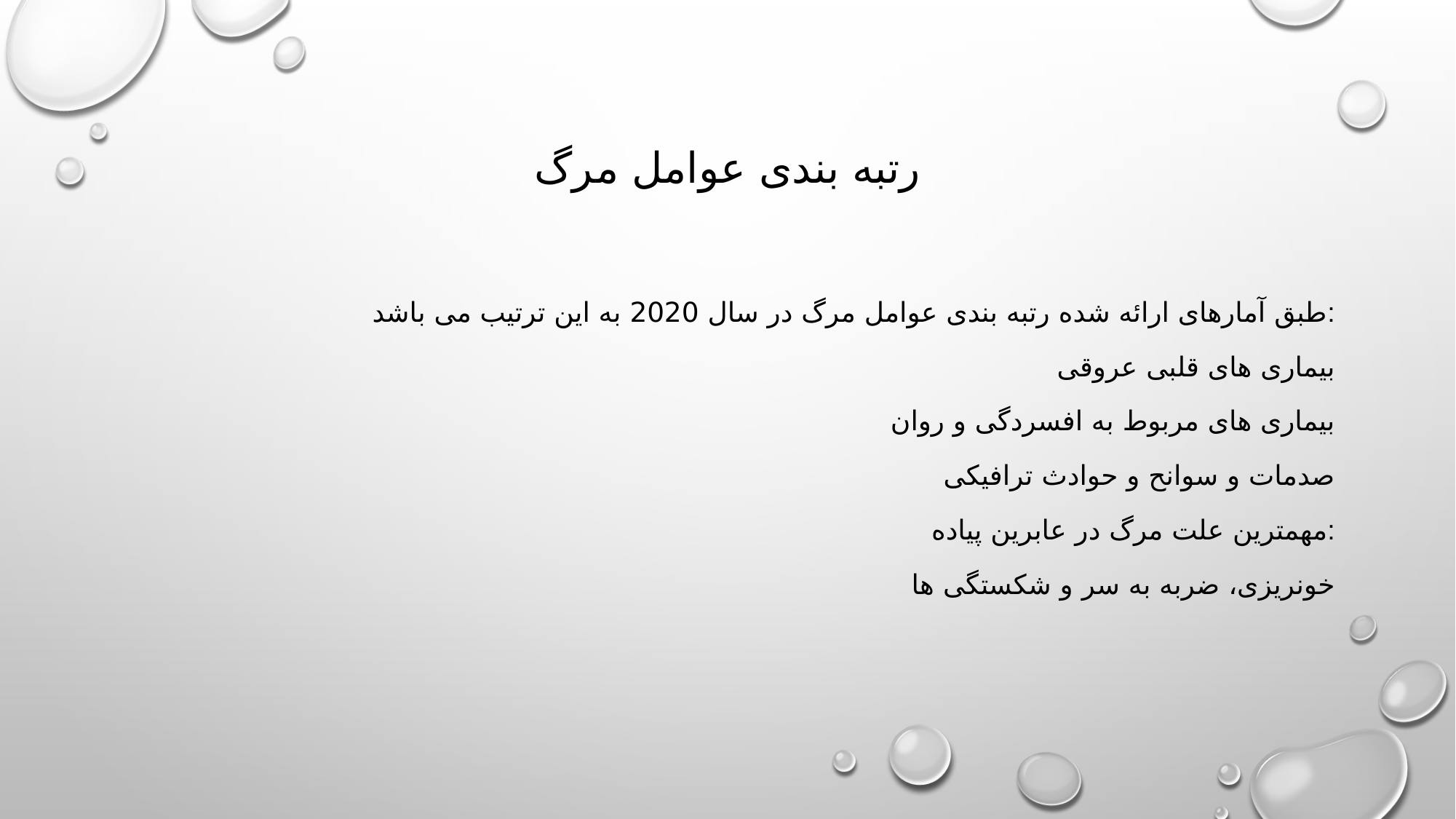

# رتبه بندی عوامل مرگ
طبق آمارهای ارائه شده رتبه بندی عوامل مرگ در سال 2020 به این ترتیب می باشد:
بیماری های قلبی عروقی
بیماری های مربوط به افسردگی و روان
صدمات و سوانح و حوادث ترافیکی
مهمترین علت مرگ در عابرین پیاده:
خونریزی، ضربه به سر و شکستگی ها